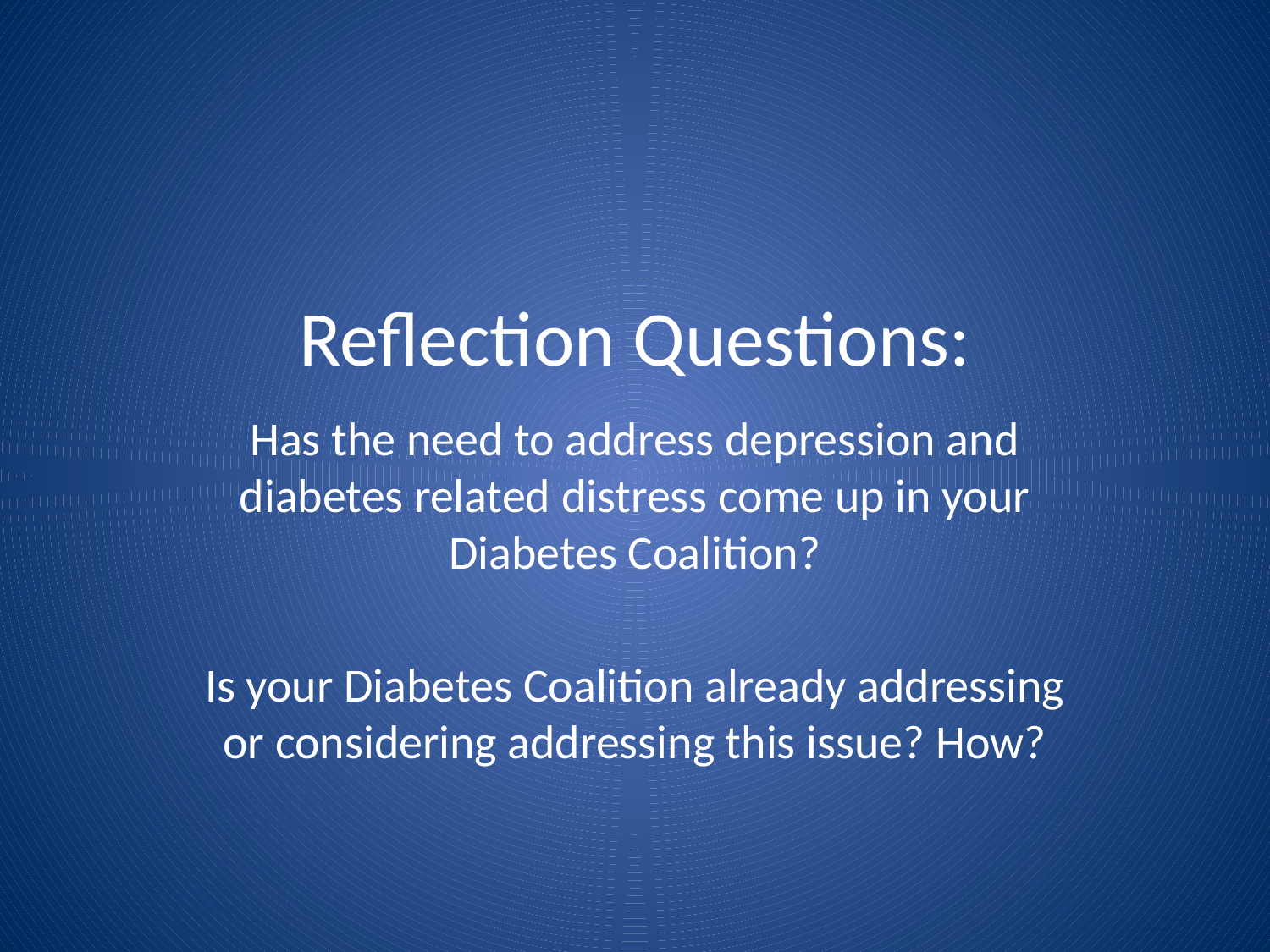

# Reflection Questions:
Has the need to address depression and diabetes related distress come up in your Diabetes Coalition?

Is your Diabetes Coalition already addressing or considering addressing this issue? How?